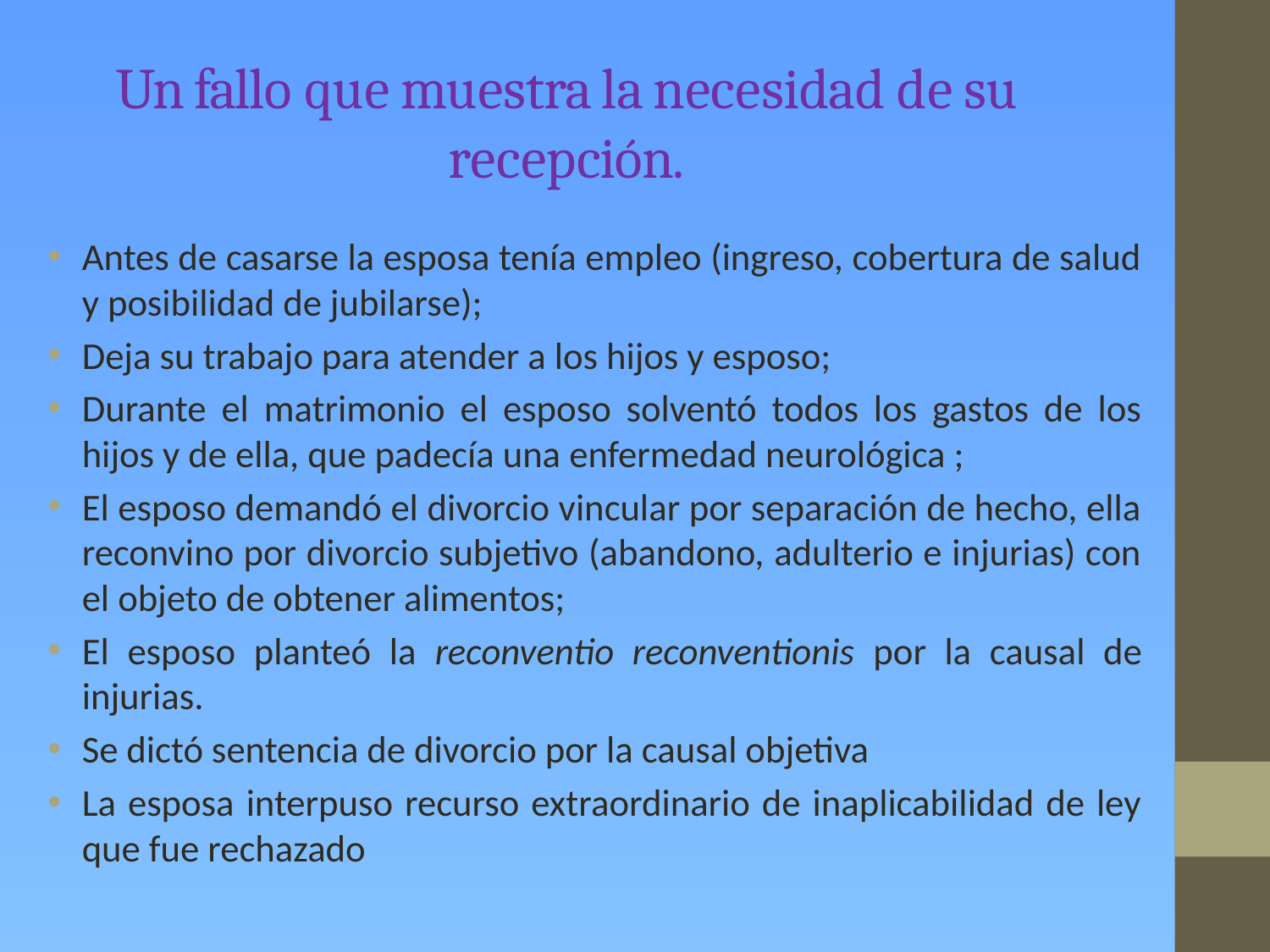

# Un fallo que muestra la necesidad de su recepción.
Antes de casarse la esposa tenía empleo (ingreso, cobertura de salud y posibilidad de jubilarse);
Deja su trabajo para atender a los hijos y esposo;
Durante el matrimonio el esposo solventó todos los gastos de los hijos y de ella, que padecía una enfermedad neurológica ;
El esposo demandó el divorcio vincular por separación de hecho, ella reconvino por divorcio subjetivo (abandono, adulterio e injurias) con el objeto de obtener alimentos;
El esposo planteó la reconventio reconventionis por la causal de injurias.
Se dictó sentencia de divorcio por la causal objetiva
La esposa interpuso recurso extraordinario de inaplicabilidad de ley que fue rechazado